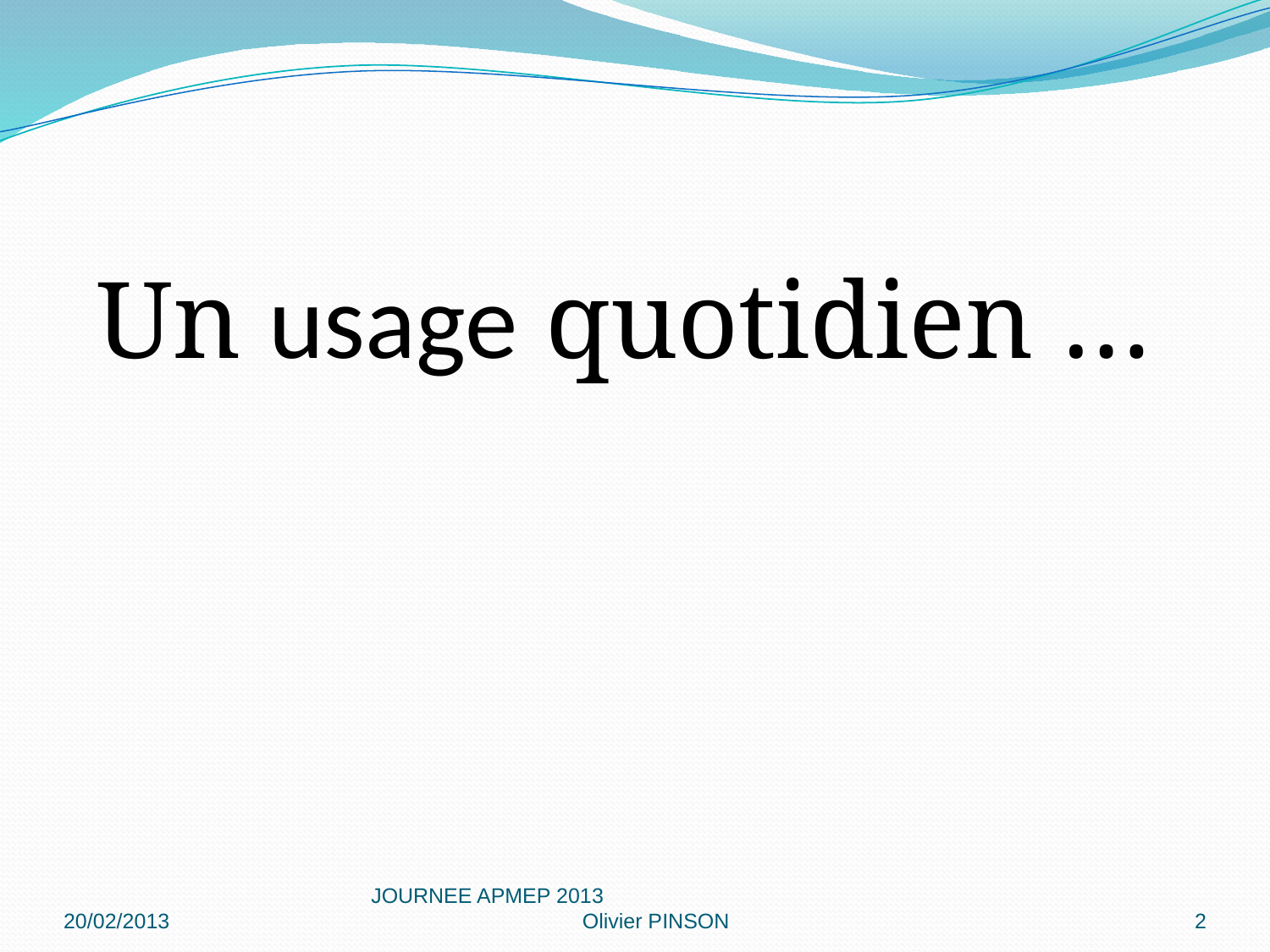

Un usage quotidien …

20/02/2013
JOURNEE APMEP 2013                                                          Olivier PINSON
2